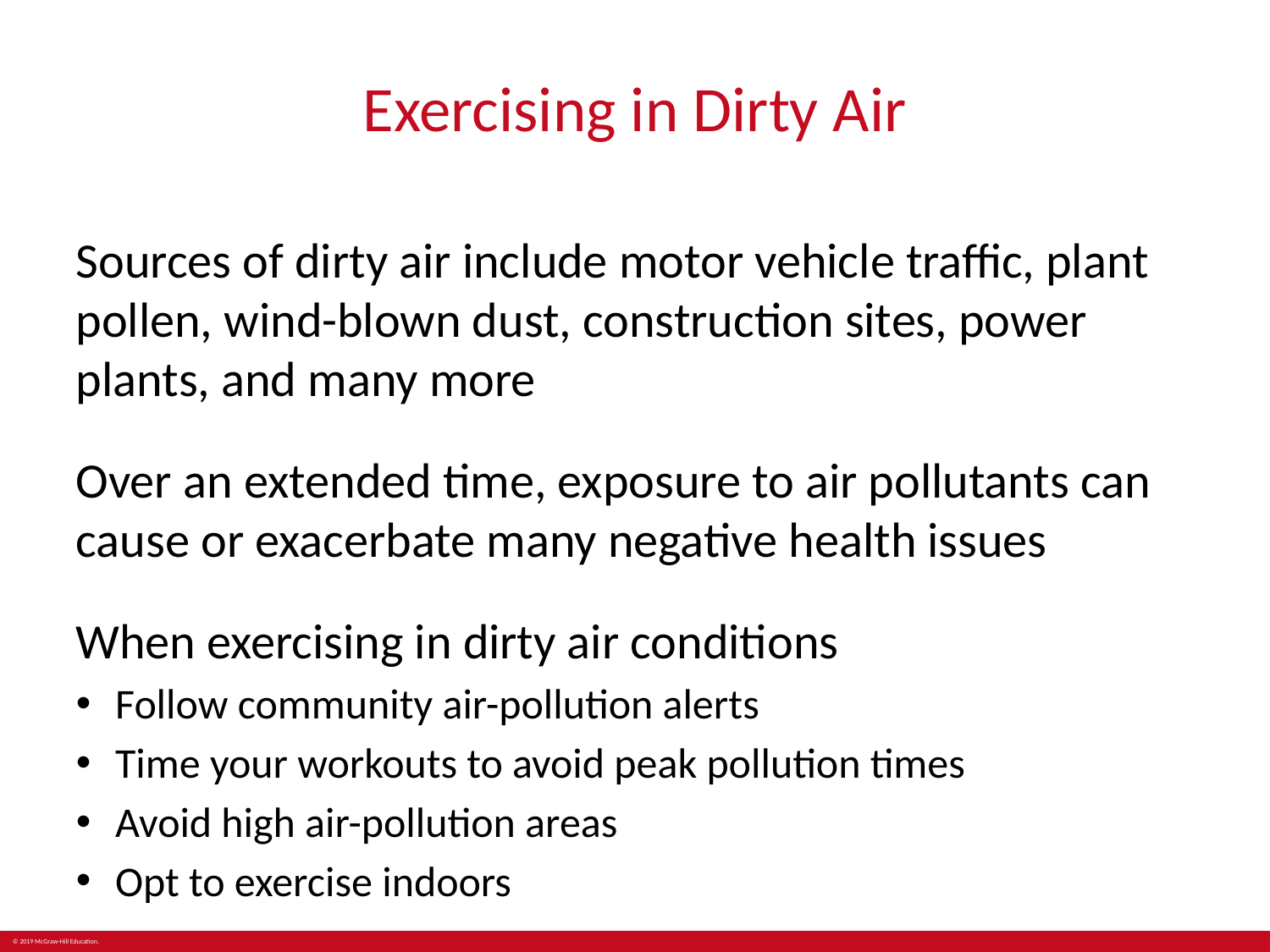

# Exercising in Dirty Air
Sources of dirty air include motor vehicle traffic, plant pollen, wind-blown dust, construction sites, power plants, and many more
Over an extended time, exposure to air pollutants can cause or exacerbate many negative health issues
When exercising in dirty air conditions
Follow community air-pollution alerts
Time your workouts to avoid peak pollution times
Avoid high air-pollution areas
Opt to exercise indoors